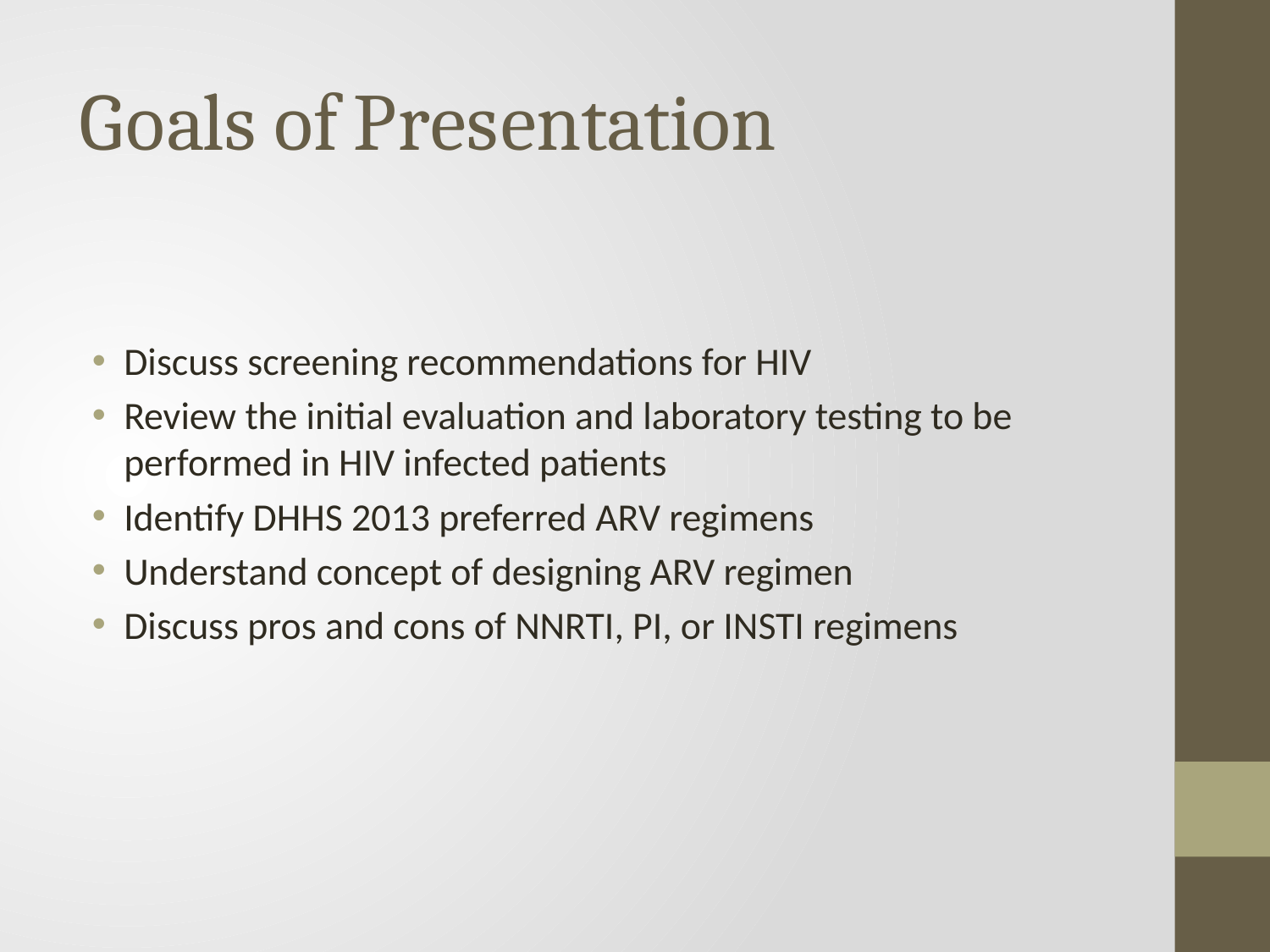

# Goals of Presentation

Discuss screening recommendations for HIV
Review the initial evaluation and laboratory testing to be performed in HIV infected patients
Identify DHHS 2013 preferred ARV regimens
Understand concept of designing ARV regimen
Discuss pros and cons of NNRTI, PI, or INSTI regimens